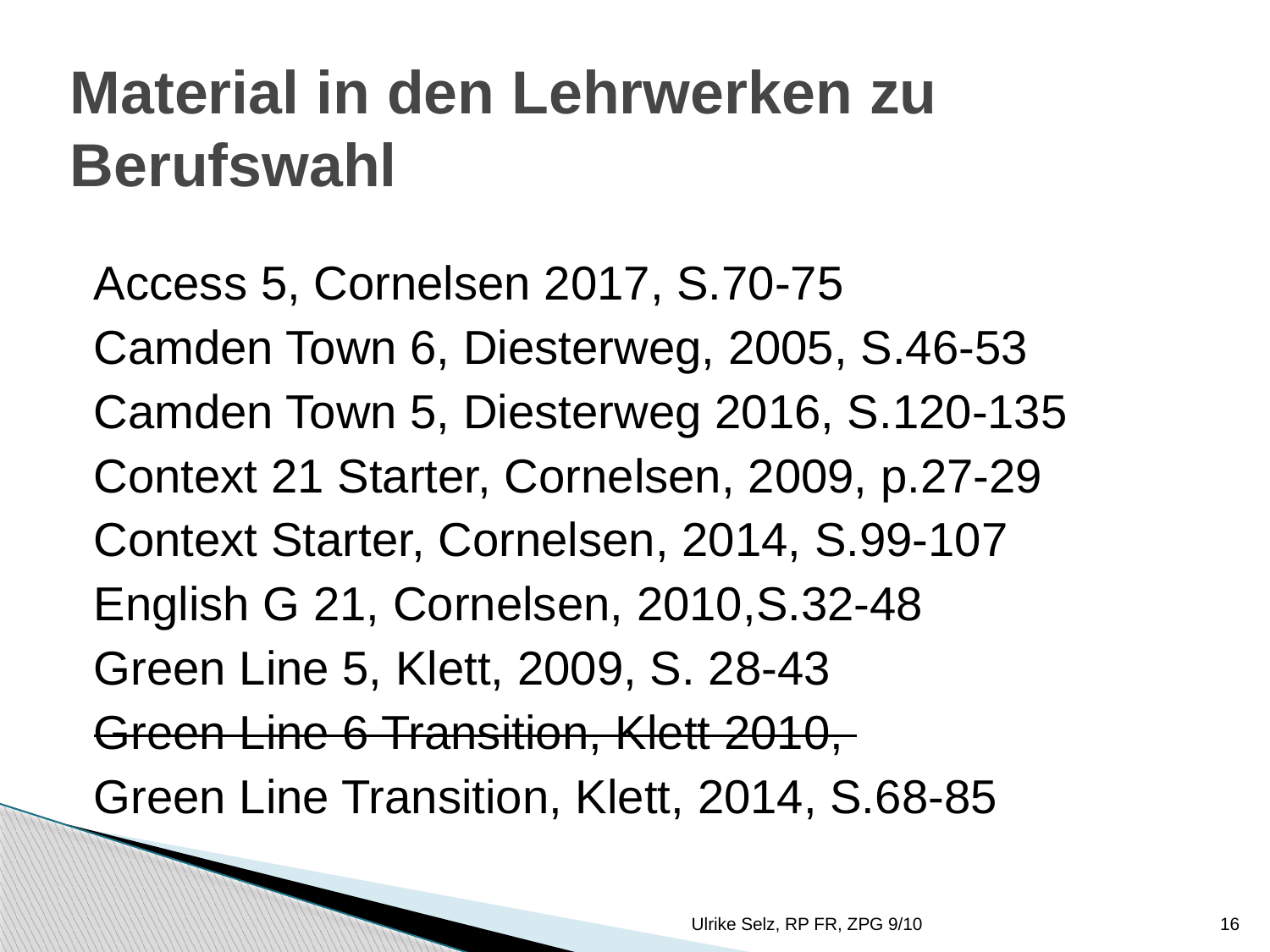

Material in den Lehrwerken zu Berufswahl
Access 5, Cornelsen 2017, S.70-75
Camden Town 6, Diesterweg, 2005, S.46-53
Camden Town 5, Diesterweg 2016, S.120-135
Context 21 Starter, Cornelsen, 2009, p.27-29
Context Starter, Cornelsen, 2014, S.99-107
English G 21, Cornelsen, 2010,S.32-48
Green Line 5, Klett, 2009, S. 28-43
Green Line 6 Transition, Klett 2010,
Green Line Transition, Klett, 2014, S.68-85

Ulrike Selz, RP FR, ZPG 9/10
16